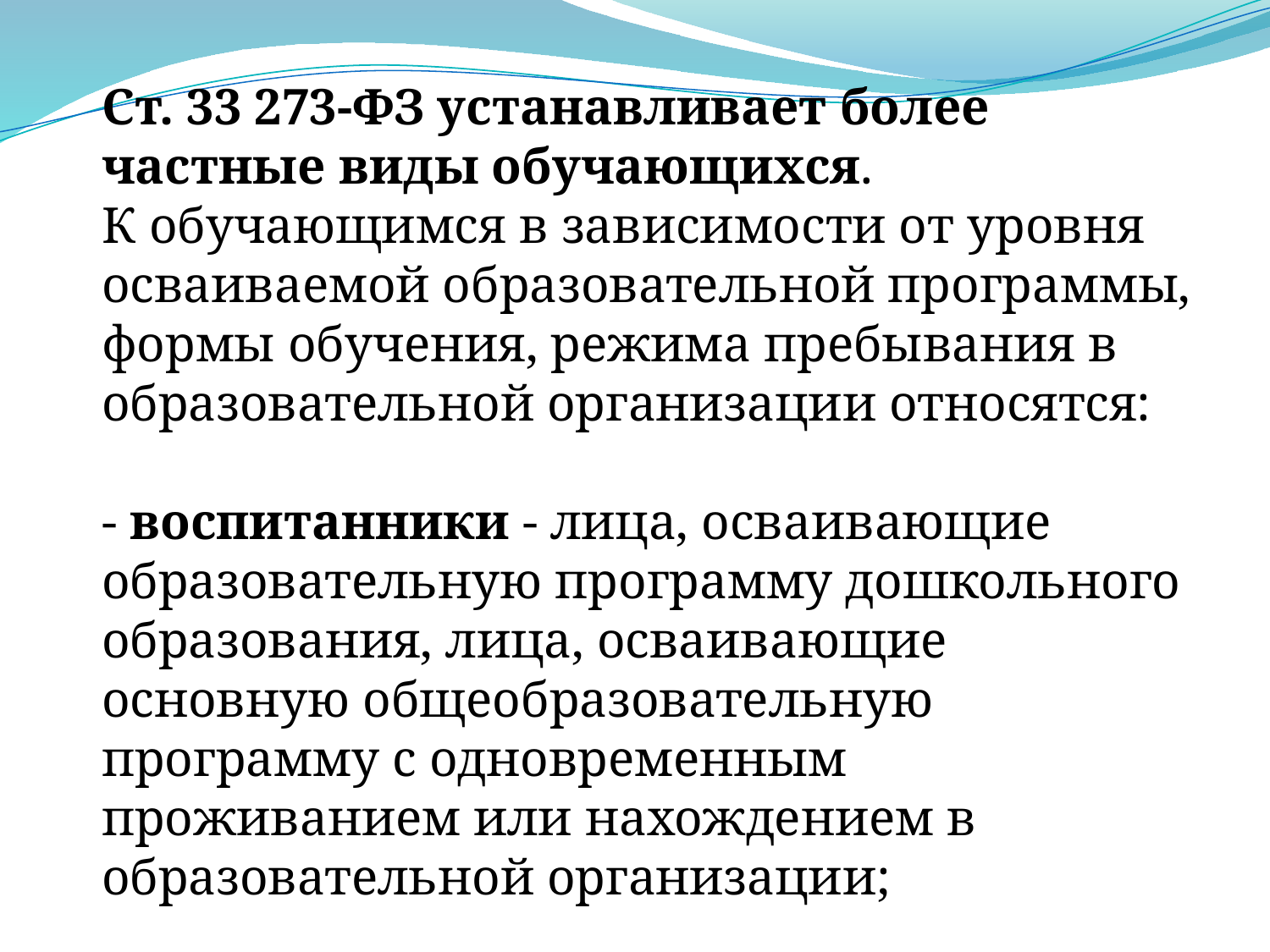

Ст. 33 273-ФЗ устанавливает более частные виды обучающихся.
К обучающимся в зависимости от уровня осваиваемой образовательной программы, формы обучения, режима пребывания в образовательной организации относятся:

- воспитанники - лица, осваивающие образовательную программу дошкольного образования, лица, осваивающие основную общеобразовательную программу с одновременным проживанием или нахождением в образовательной организации;